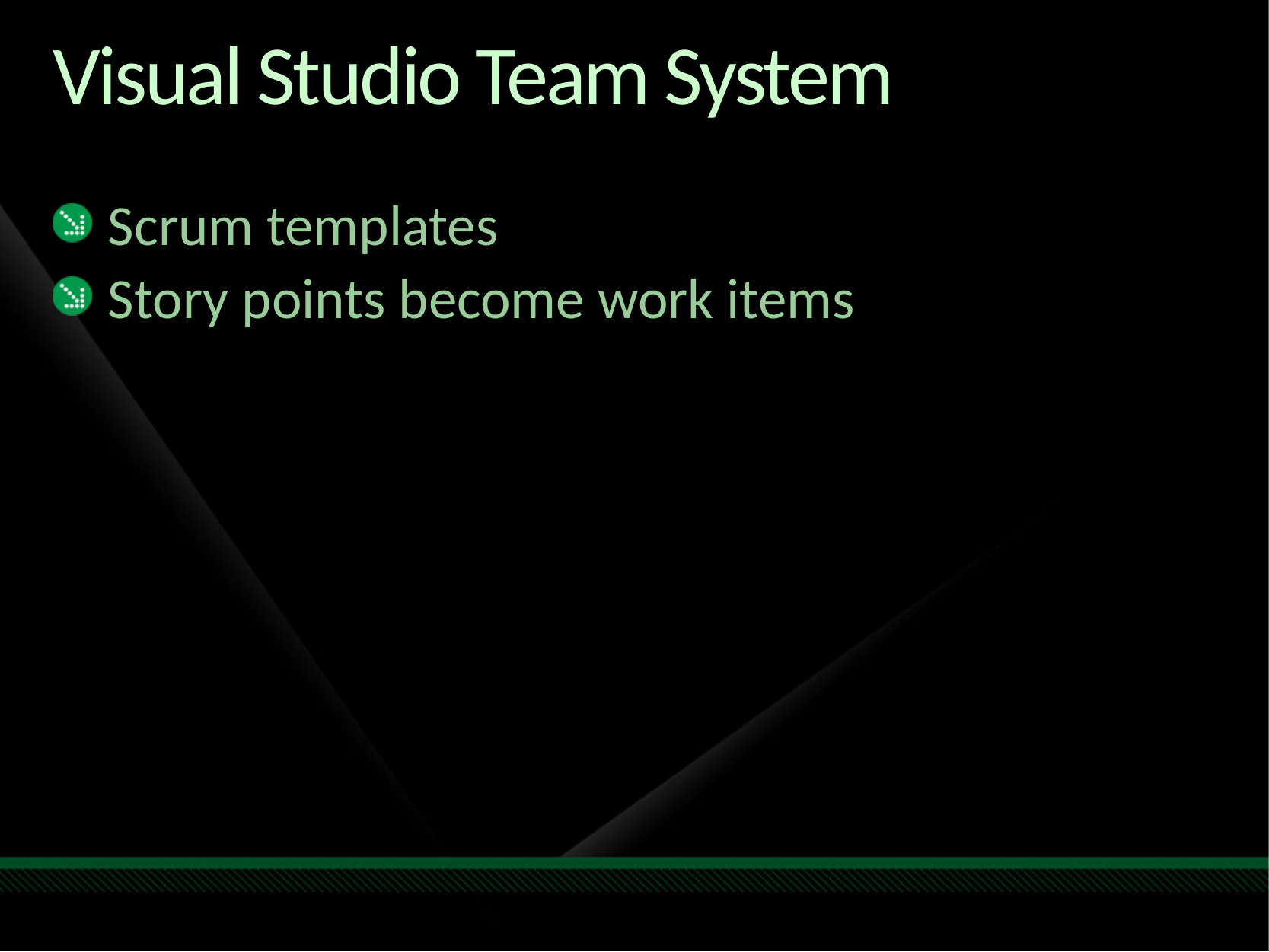

# Visual Studio Team System
Scrum templates
Story points become work items